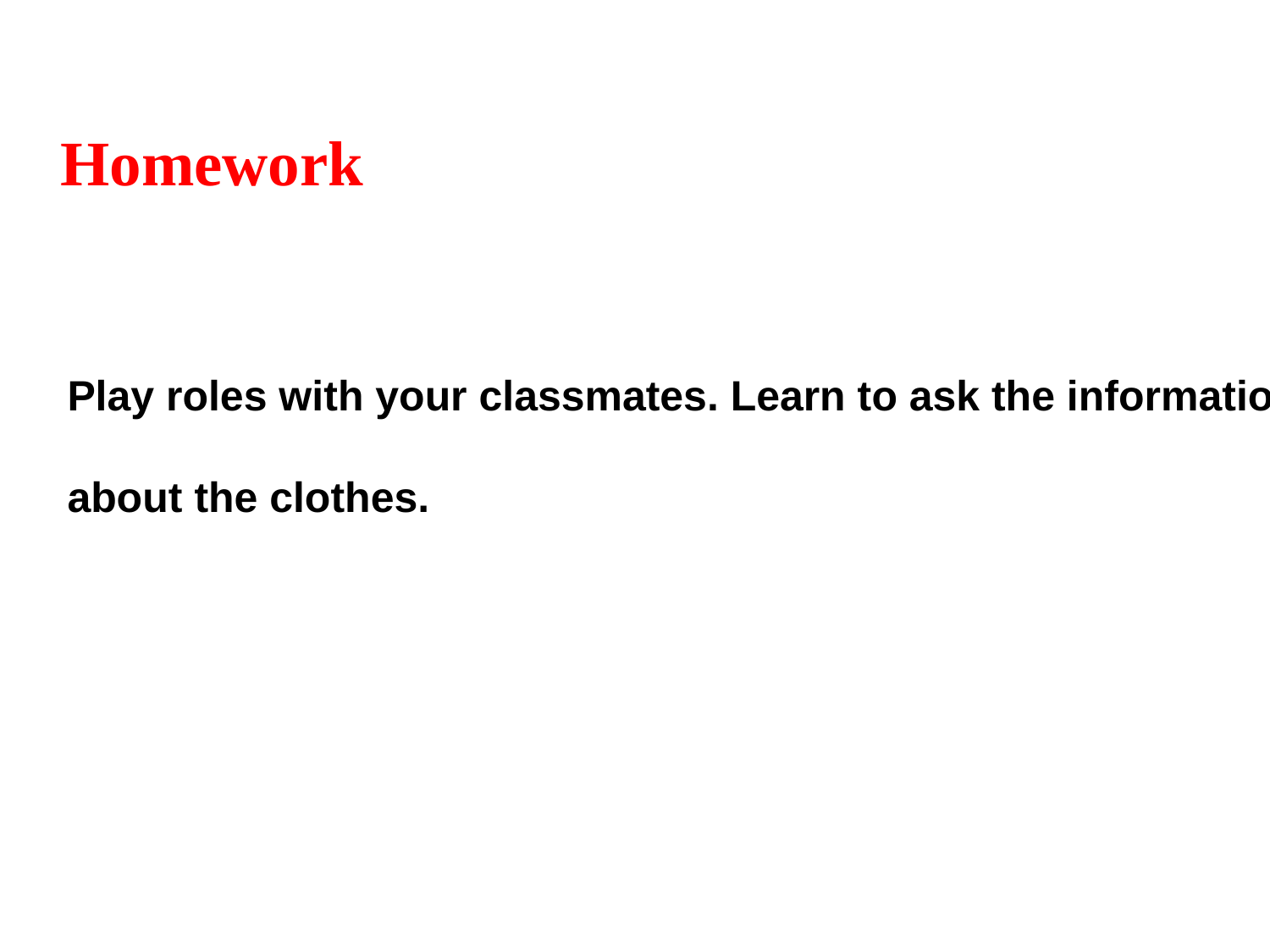

Homework

Play roles with your classmates. Learn to ask the information about the clothes.